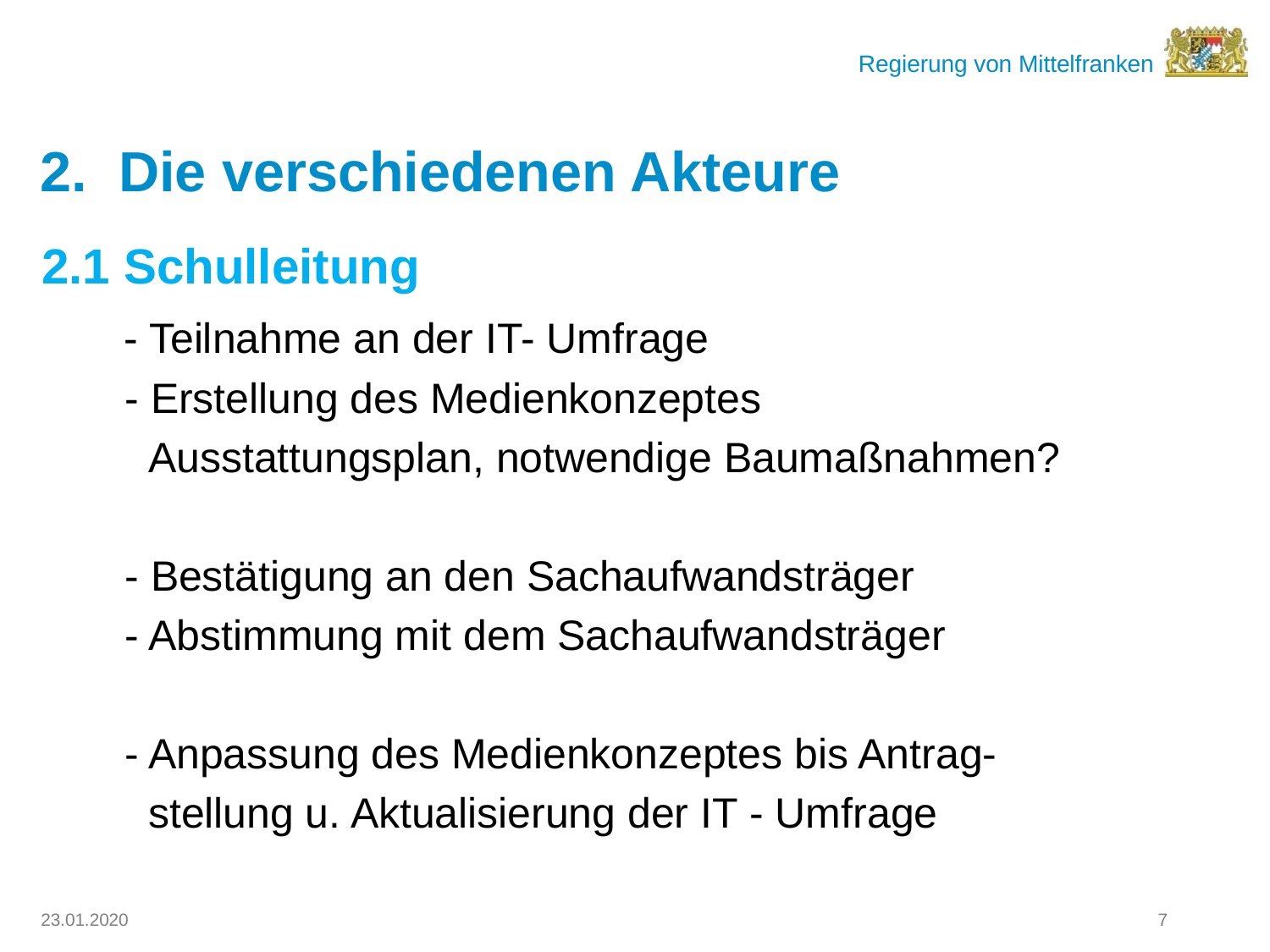

# 2.  Die verschiedenen Akteure
2.1 Schulleitung
      - Teilnahme an der IT- Umfrage
       - Erstellung des Medienkonzeptes
         Ausstattungsplan, notwendige Baumaßnahmen?

       - Bestätigung an den Sachaufwandsträger
       - Abstimmung mit dem Sachaufwandsträger

       - Anpassung des Medienkonzeptes bis Antrag-
         stellung u. Aktualisierung der IT - Umfrage
7